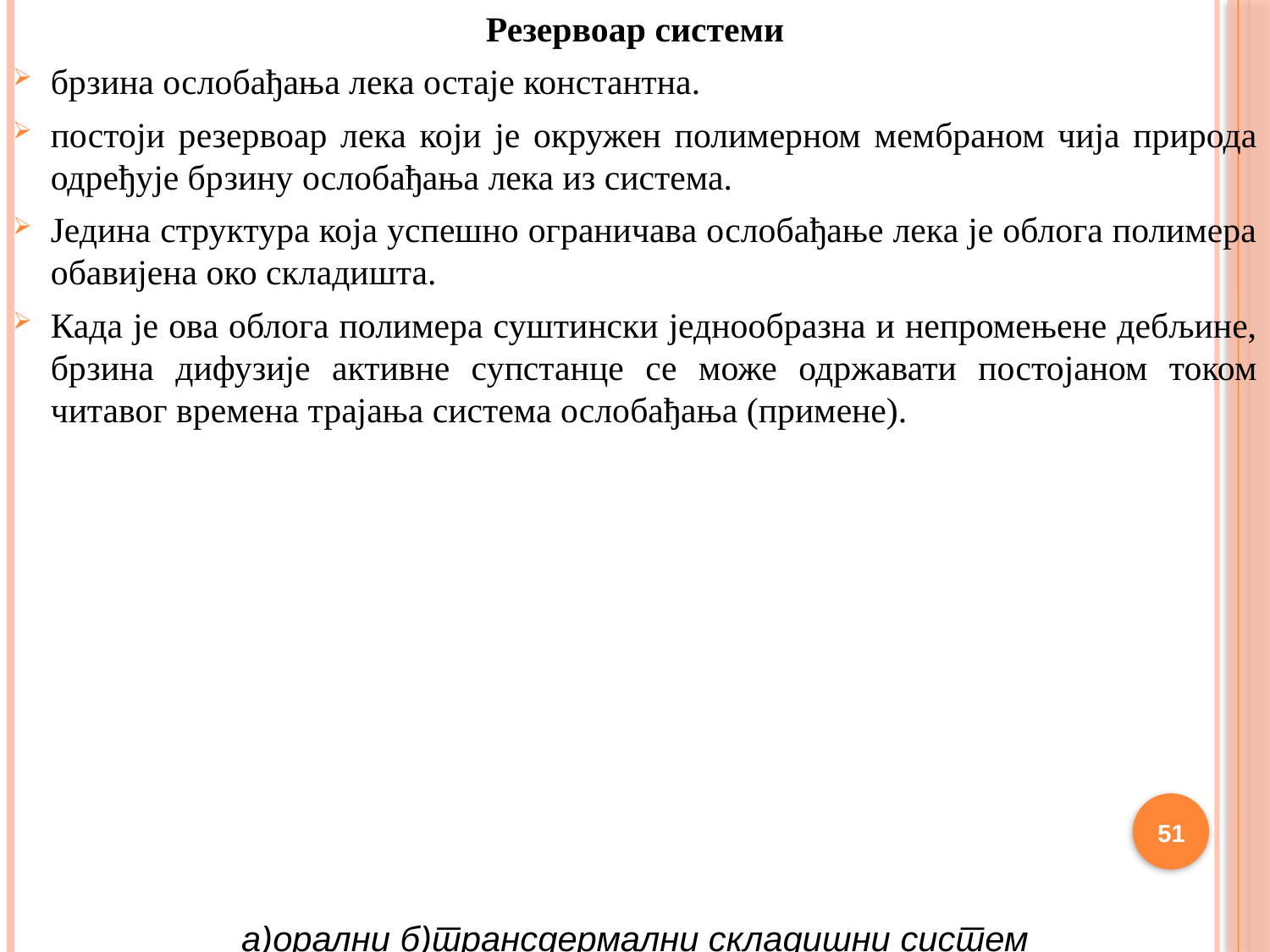

Резервоар системи
брзина ослобађања лека остаје константна.
постоји резервоар лека који је окружен полимерном мембраном чија природа одређује брзину ослобађања лека из система.
Једина структура која успешно ограничава ослобађање лека је облога полимера обавијена око складишта.
Када је ова облога полимера суштински једнообразна и непромењене дебљине, брзина дифузије активне супстанце се може одржавати постојаном током читавог времена трајања система ослобађања (примене).

а)орални б)трансдермални складишни систем
51